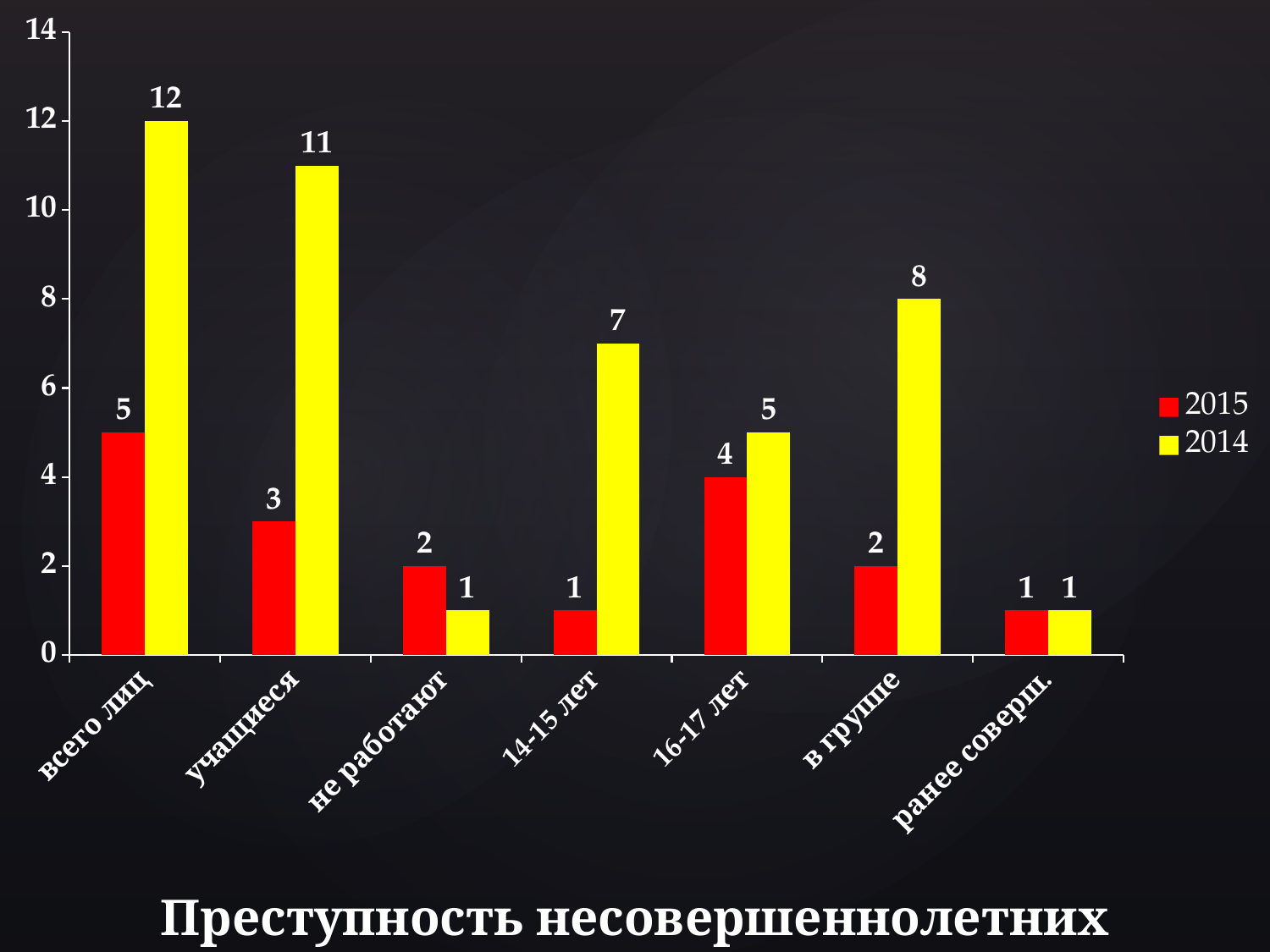

### Chart

| Category | 2015 | 2014 |
|---|---|---|
| всего лиц | 5.0 | 12.0 |
| учащиеся | 3.0 | 11.0 |
| не работают | 2.0 | 1.0 |
| 14-15 лет | 1.0 | 7.0 |
| 16-17 лет | 4.0 | 5.0 |
| в группе | 2.0 | 8.0 |
| ранее соверш. | 1.0 | 1.0 |
# Преступность несовершеннолетних